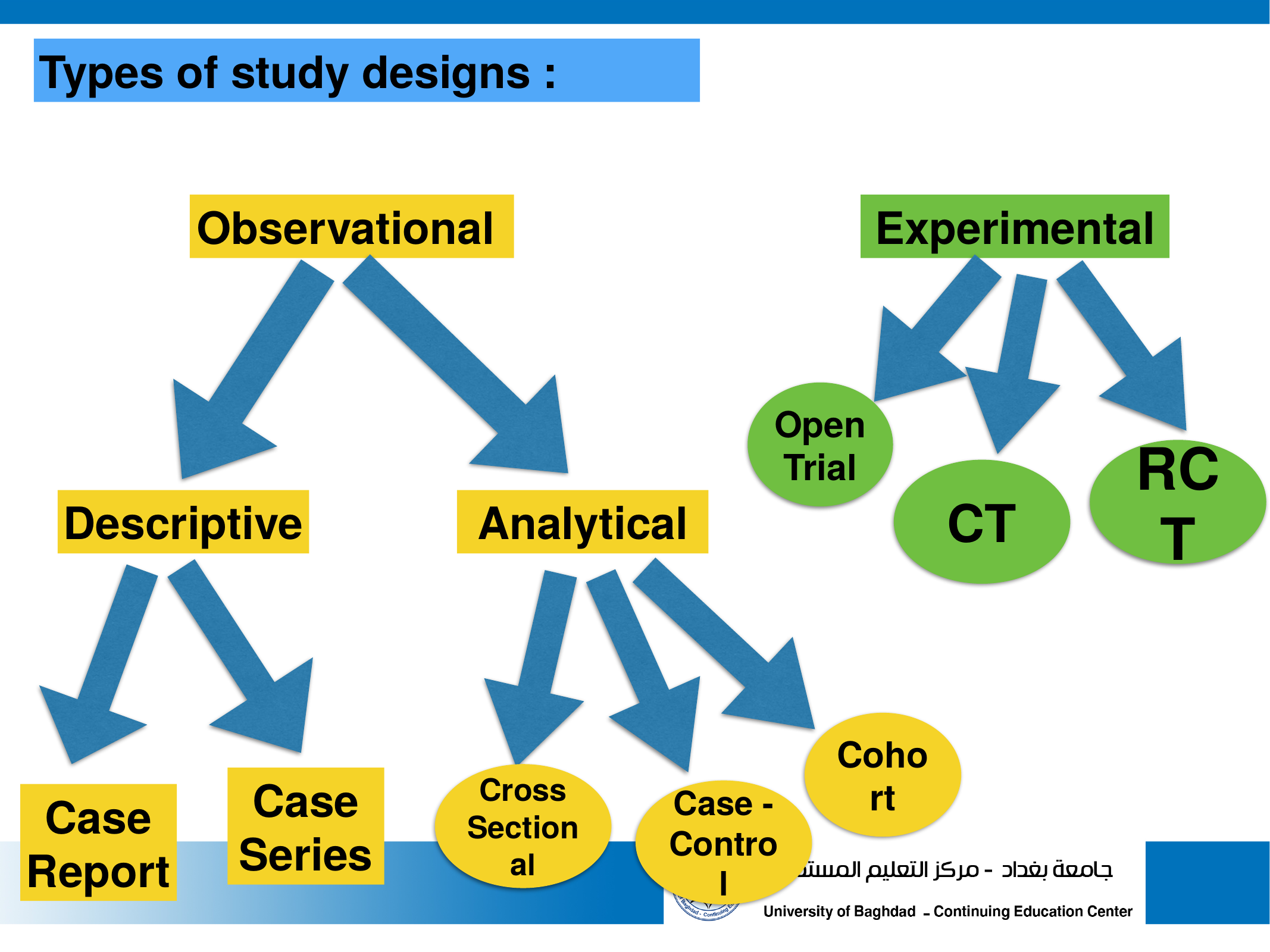

Types of study designs :
Observational
Experimental

Open Trial
RCT
CT
Descriptive
Analytical

Cohort
Cross Sectional
Case Series
Case - Control
Case Report